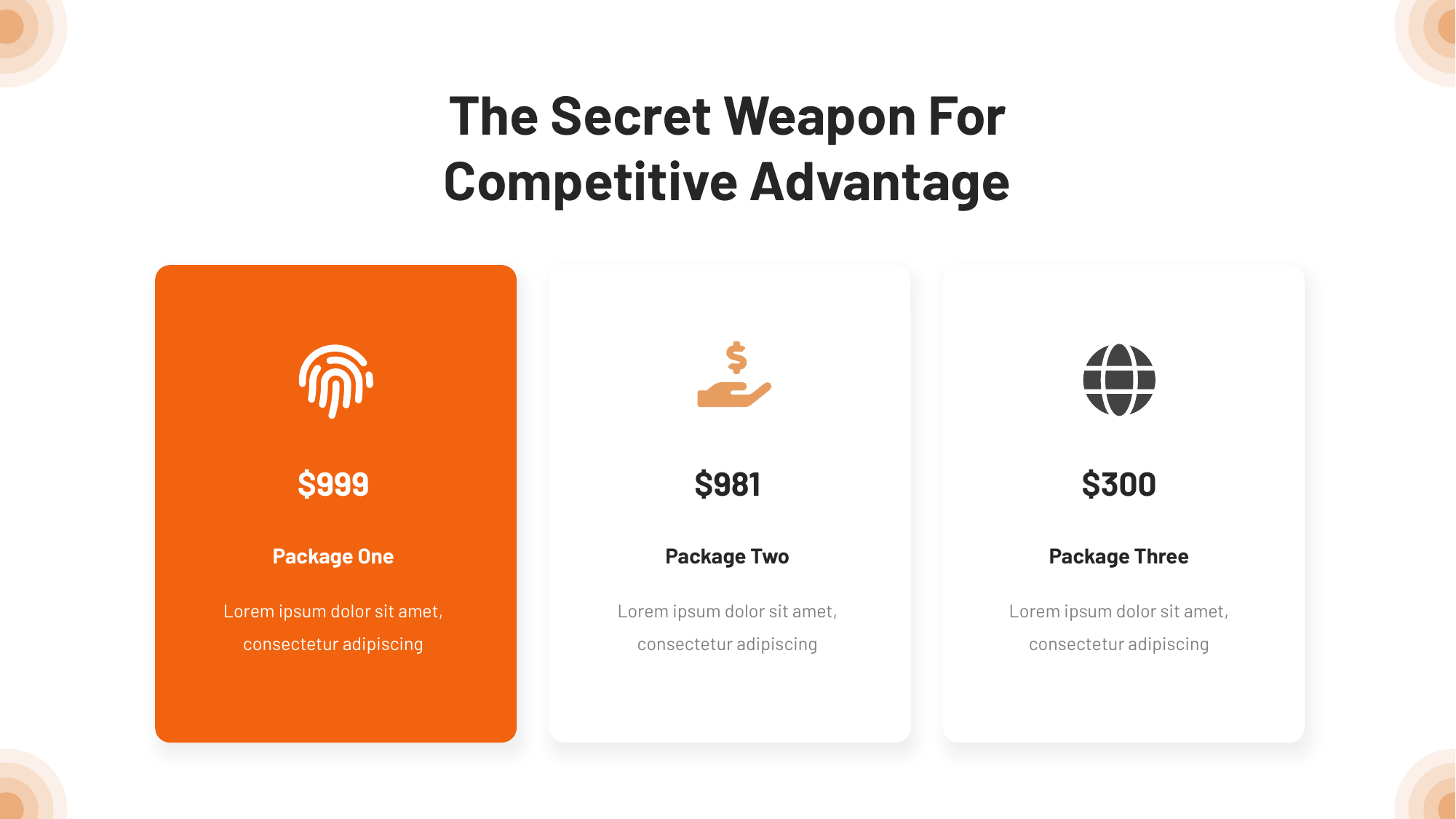

The Secret Weapon For Competitive Advantage

$999
$981
$300
Package One
Package Two
Package Three
Lorem ipsum dolor sit amet, consectetur adipiscing
Lorem ipsum dolor sit amet, consectetur adipiscing
Lorem ipsum dolor sit amet, consectetur adipiscing